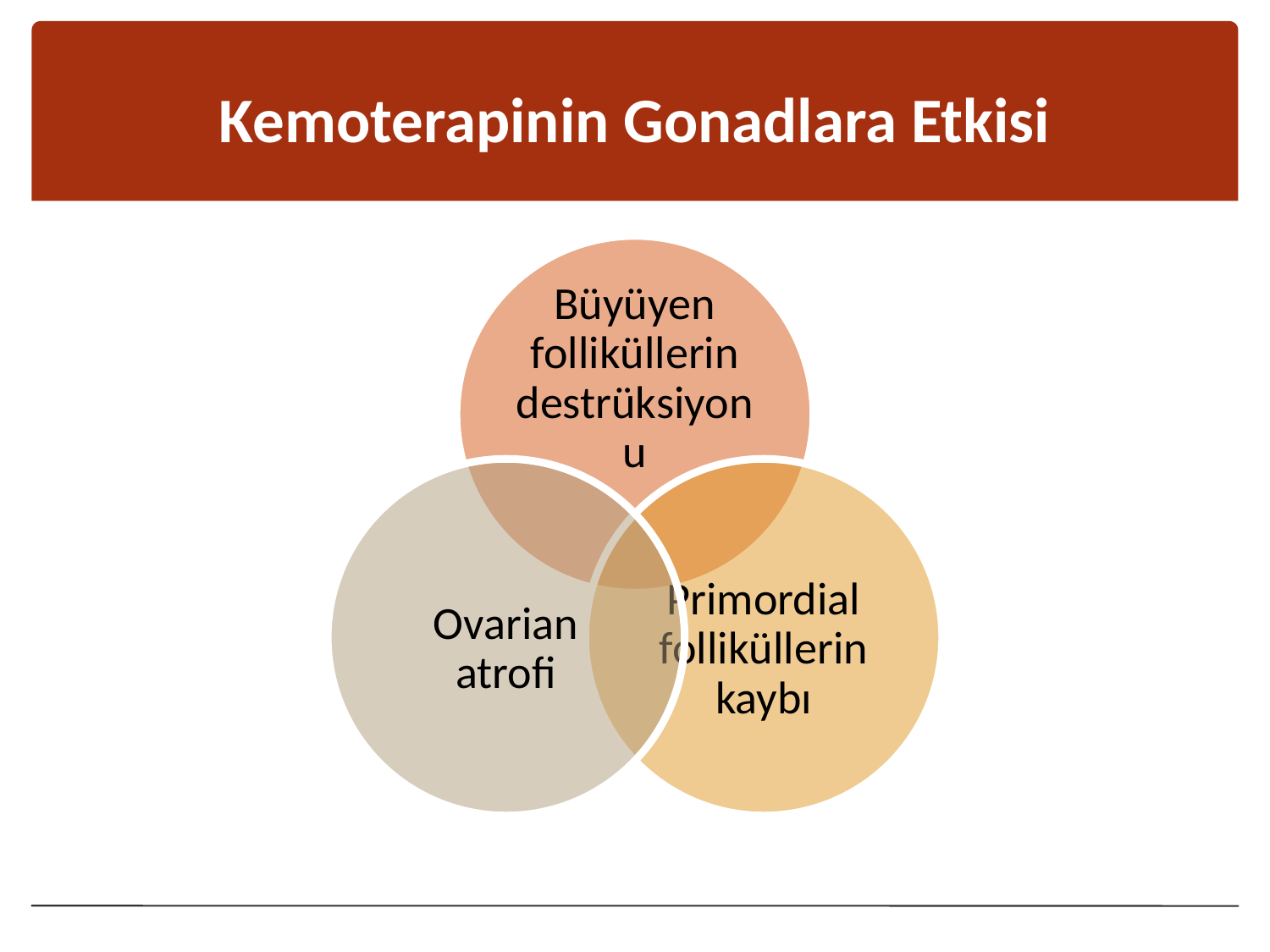

# Kemoterapinin Gonadlara Etkisi
Büyüyen folliküllerin destrüksiyonu
Primordial folliküllerin kaybı
Ovarian atrofi